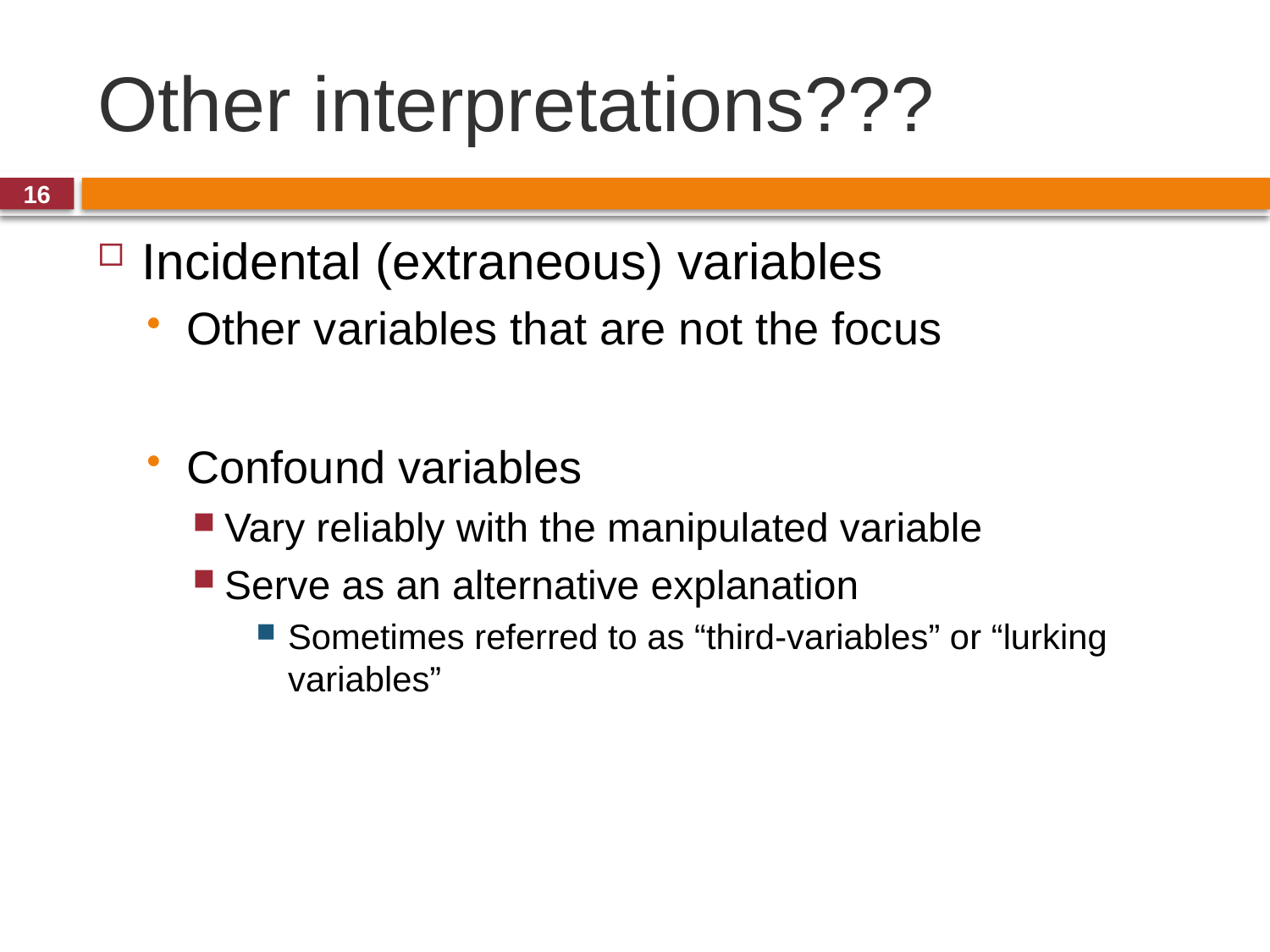

# Other interpretations???
16
Incidental (extraneous) variables
Other variables that are not the focus

Confound variables
Vary reliably with the manipulated variable
Serve as an alternative explanation
Sometimes referred to as “third-variables” or “lurking variables”